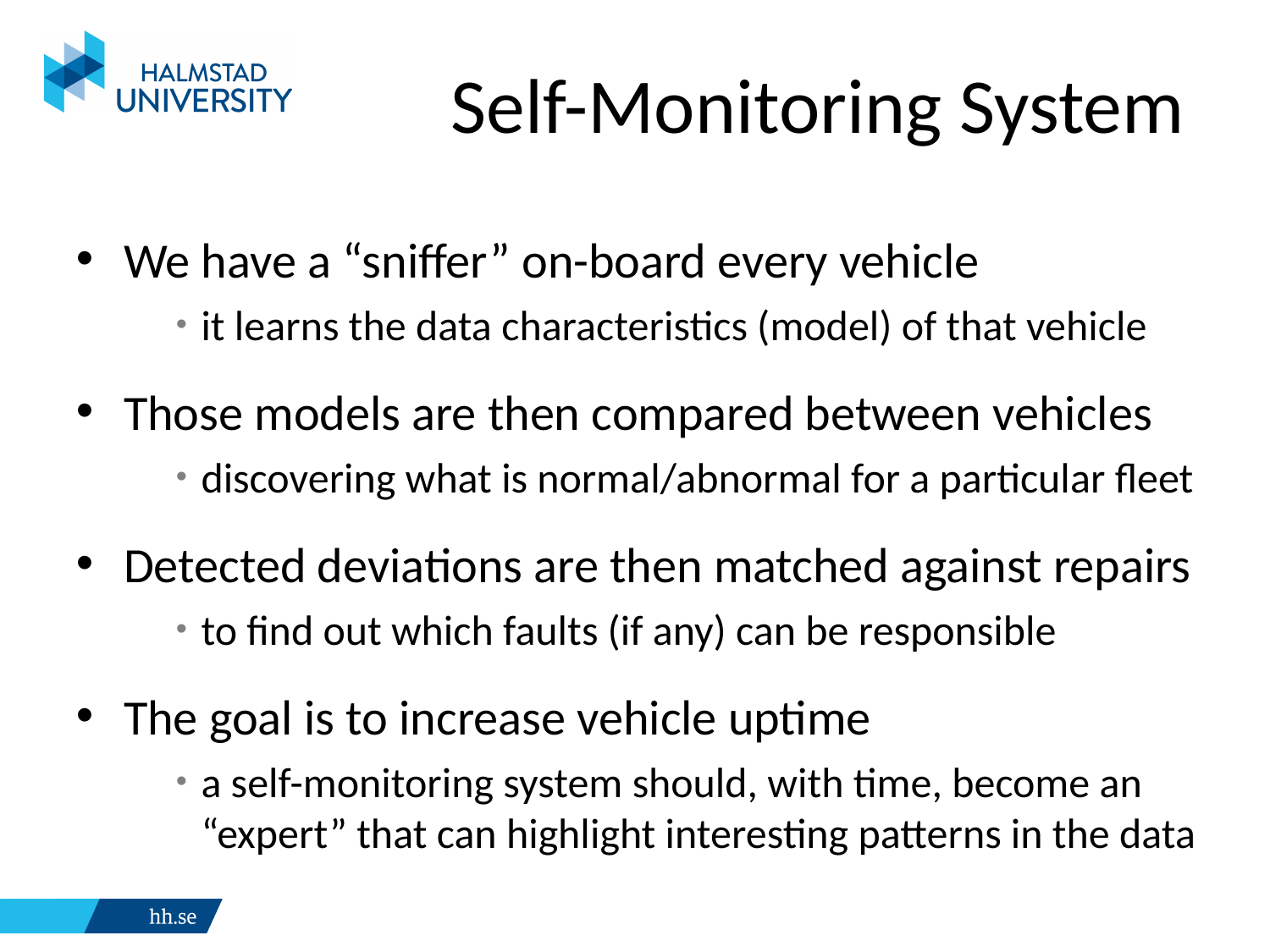

# Self-Monitoring System
We have a “sniffer” on-board every vehicle
it learns the data characteristics (model) of that vehicle
Those models are then compared between vehicles
discovering what is normal/abnormal for a particular fleet
Detected deviations are then matched against repairs
to find out which faults (if any) can be responsible
The goal is to increase vehicle uptime
a self-monitoring system should, with time, become an “expert” that can highlight interesting patterns in the data